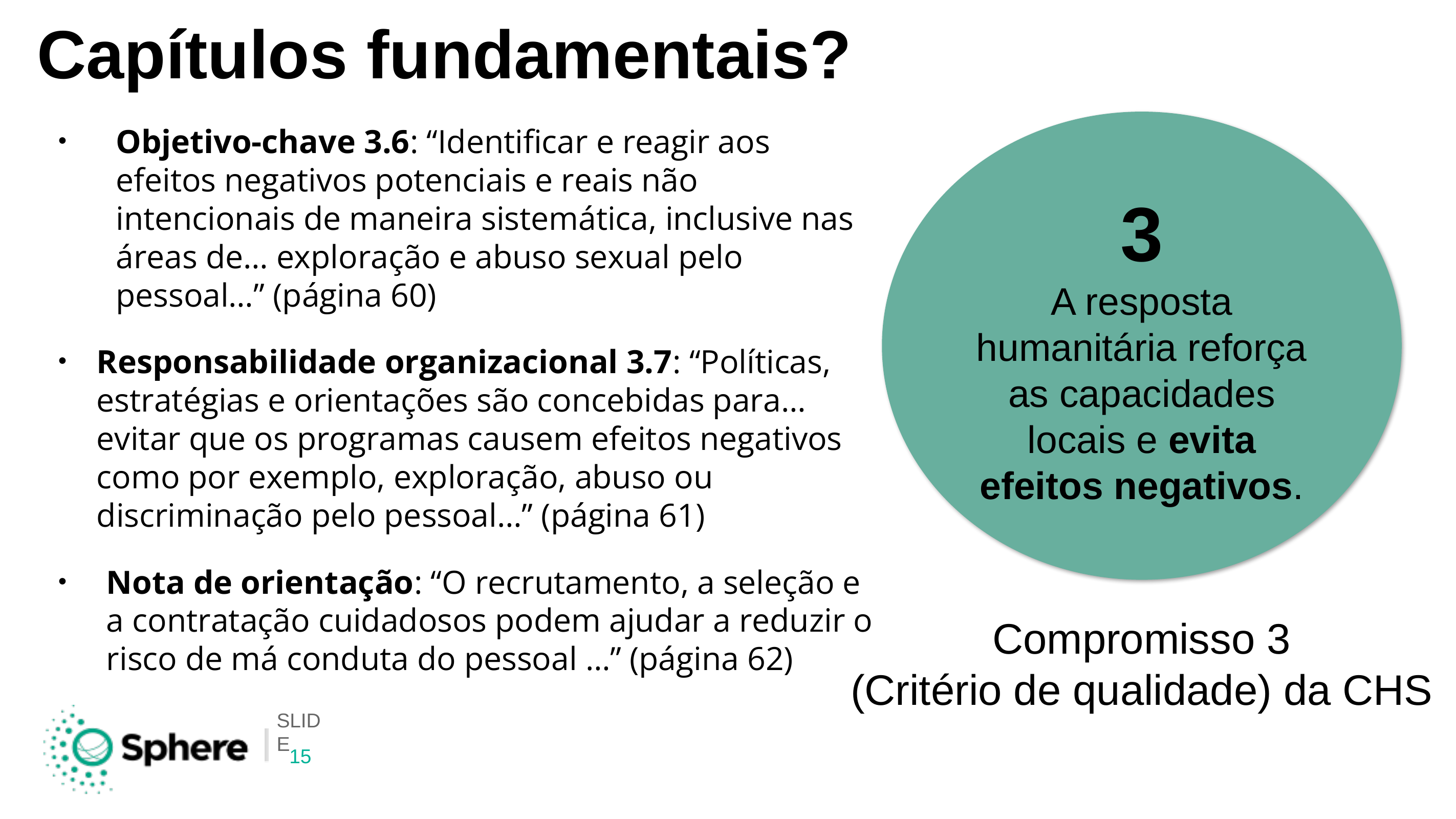

# Capítulos fundamentais?
3
A resposta humanitária reforça as capacidades locais e evita efeitos negativos.
Objetivo-chave 3.6: “Identificar e reagir aos efeitos negativos potenciais e reais não intencionais de maneira sistemática, inclusive nas áreas de… exploração e abuso sexual pelo pessoal…” (página 60)
Responsabilidade organizacional 3.7: “Políticas, estratégias e orientações são concebidas para… evitar que os programas causem efeitos negativos como por exemplo, exploração, abuso ou discriminação pelo pessoal…” (página 61)
Nota de orientação: “O recrutamento, a seleção e a contratação cuidadosos podem ajudar a reduzir o risco de má conduta do pessoal …” (página 62)

Compromisso 3
(Critério de qualidade) da CHS
15